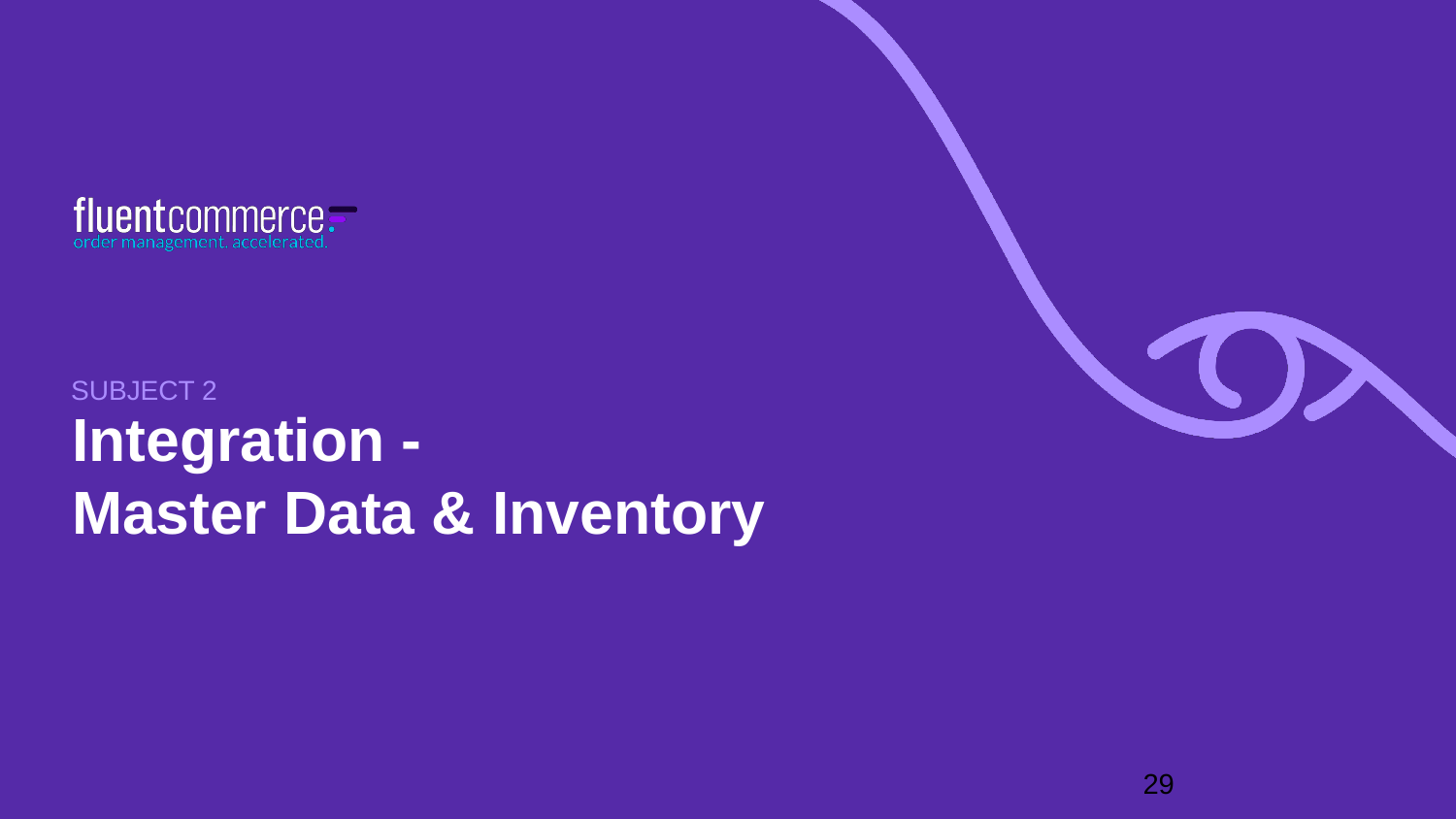

Integration -
Master Data & Inventory
SUBJECT 2
29